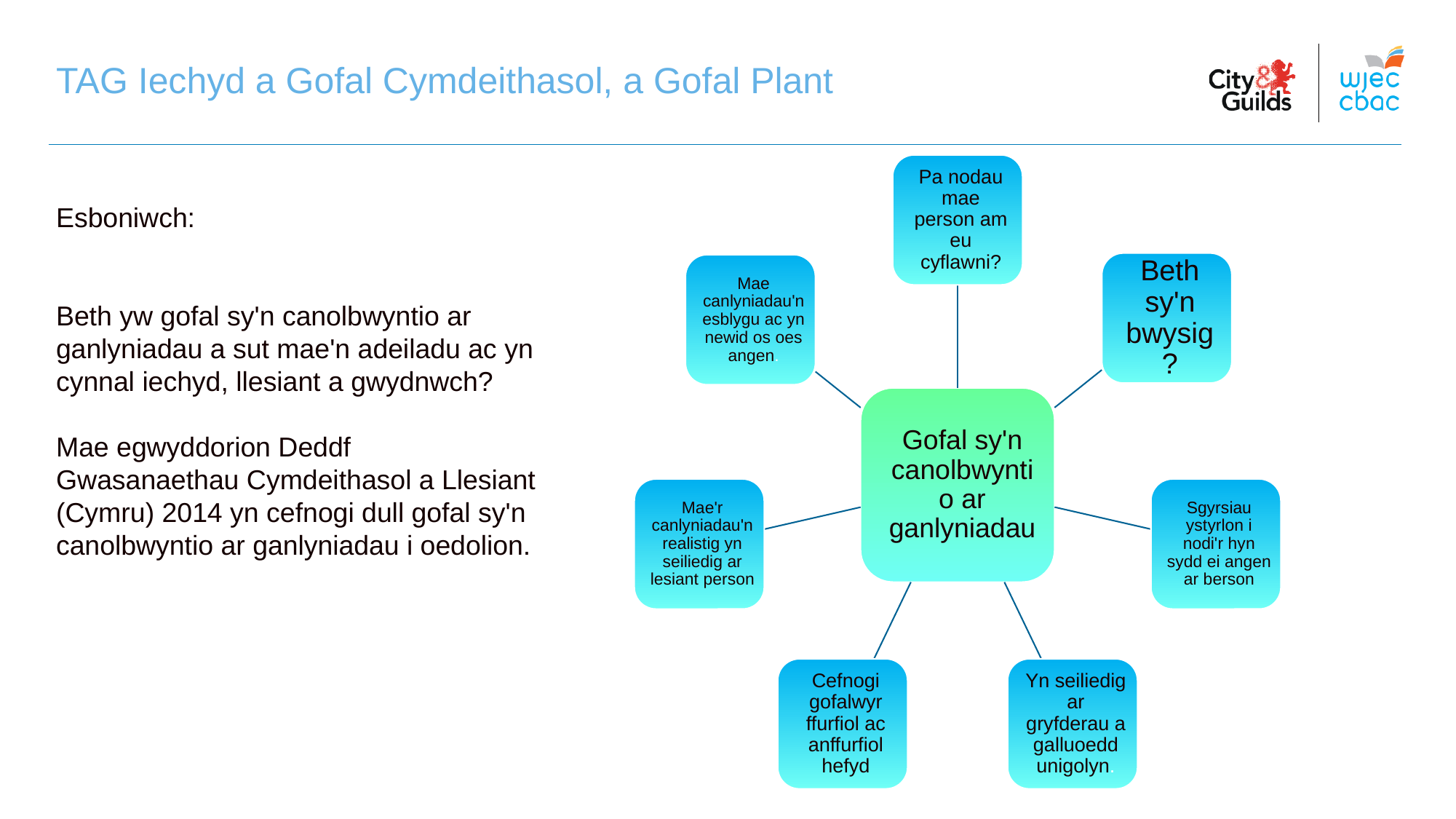

TAG Iechyd a Gofal Cymdeithasol, a Gofal Plant
Gofal sy'n canolbwyntio ar ganlyniadau
Pa nodau mae person am eu cyflawni?
Beth sy'n bwysig?
Sgyrsiau ystyrlon i nodi'r hyn sydd ei angen ar berson
Yn seiliedig ar gryfderau a galluoedd unigolyn.
Cefnogi gofalwyr ffurfiol ac anffurfiol hefyd
Mae'r canlyniadau'n realistig yn seiliedig ar lesiant person
Mae canlyniadau'n esblygu ac yn newid os oes angen.
Esboniwch:

Beth yw gofal sy'n canolbwyntio ar ganlyniadau a sut mae'n adeiladu ac yn cynnal iechyd, llesiant a gwydnwch?

Mae egwyddorion Deddf Gwasanaethau Cymdeithasol a Llesiant (Cymru) 2014 yn cefnogi dull gofal sy'n canolbwyntio ar ganlyniadau i oedolion.